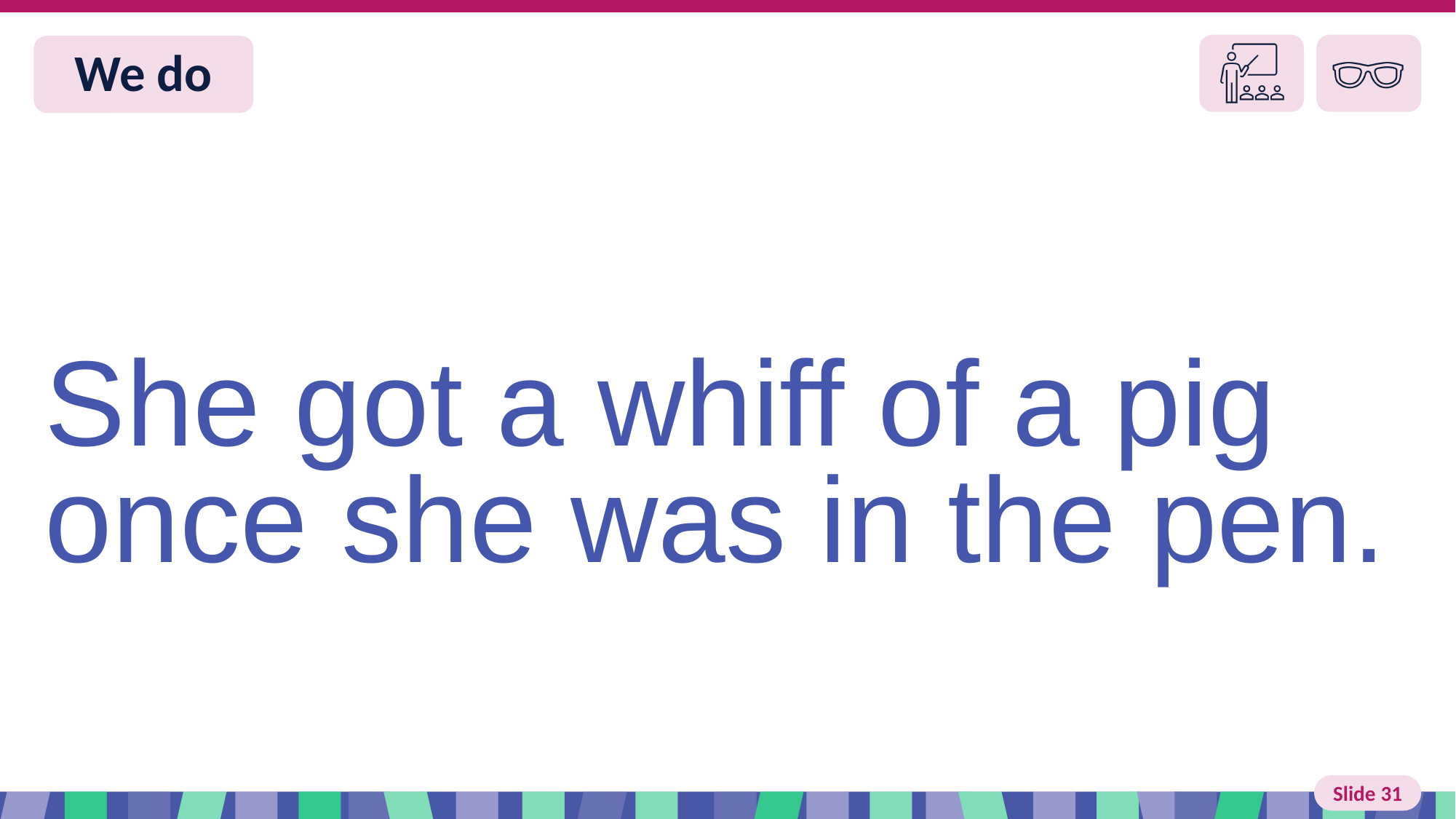

# Slide 31 We do
She got a whiff of a pig once she was in the pen.